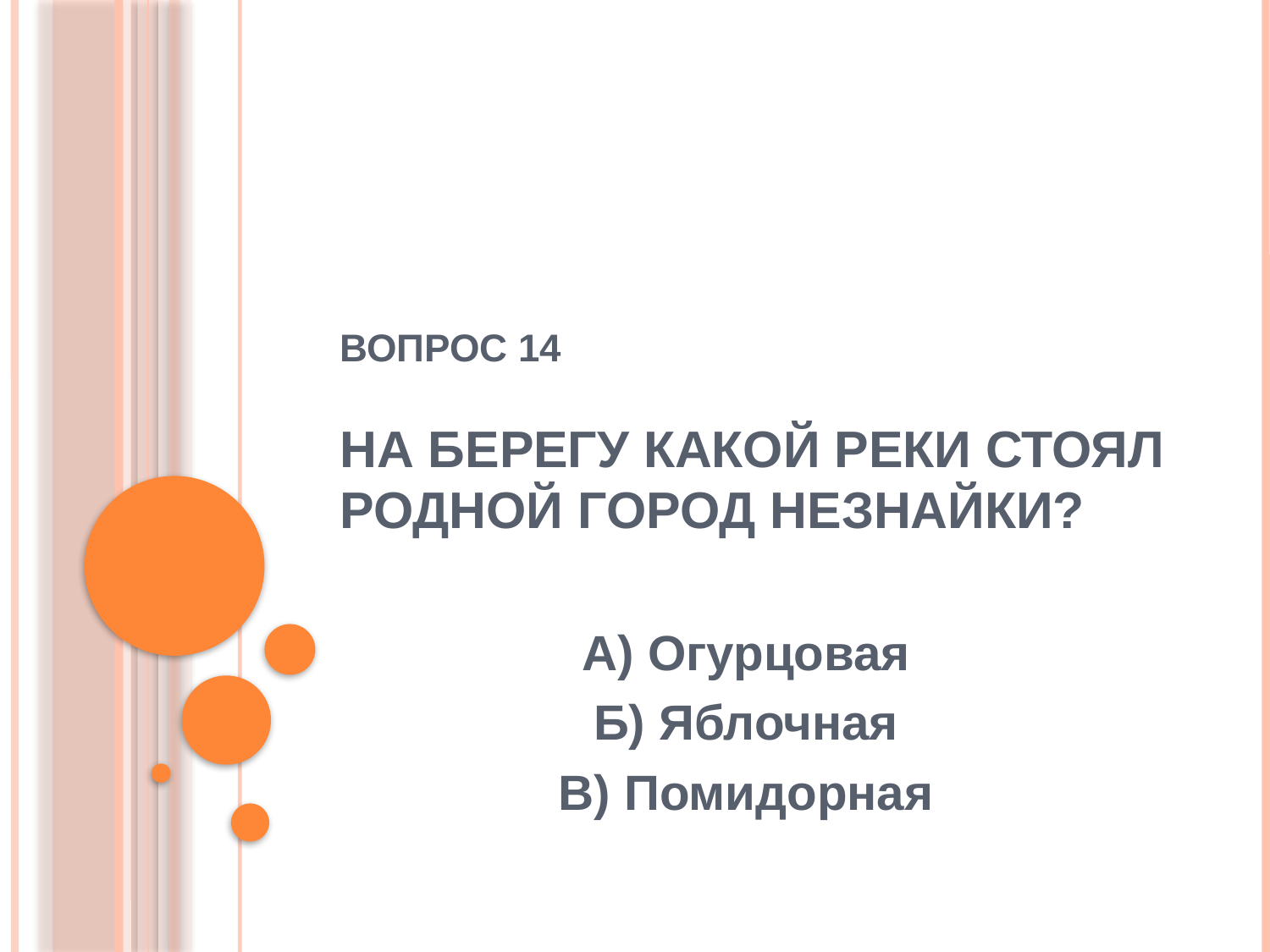

# Вопрос 14 На берегу какой реки стоял родной город Незнайки?
А) Огурцовая
Б) Яблочная
В) Помидорная